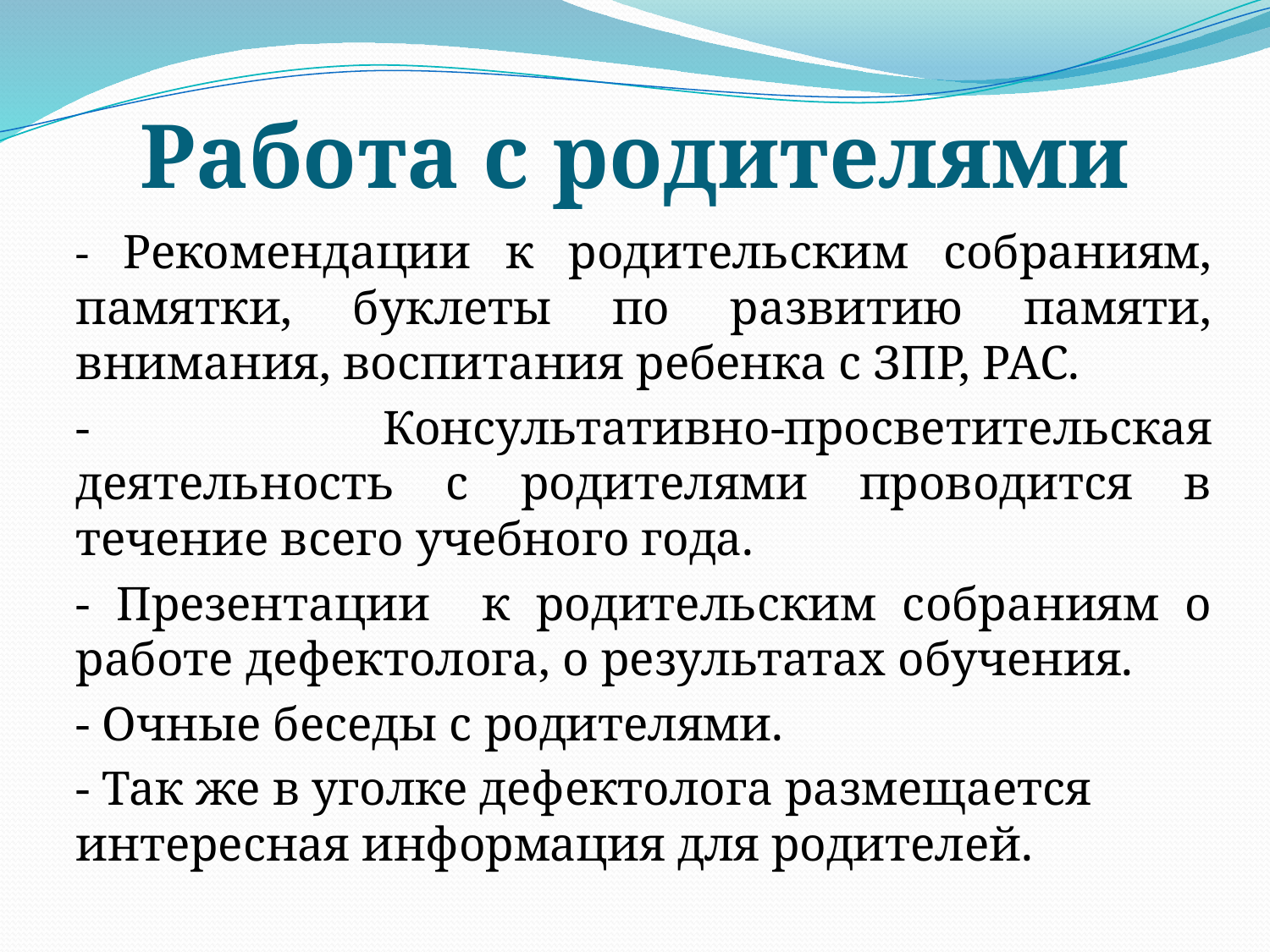

# Работа с родителями
- Рекомендации к родительским собраниям, памятки, буклеты по развитию памяти, внимания, воспитания ребенка с ЗПР, РАС.
-  Консультативно-просветительская деятельность с родителями проводится в течение всего учебного года.
- Презентации  к родительским собраниям о работе дефектолога, о результатах обучения.
- Очные беседы с родителями.
- Так же в уголке дефектолога размещается интересная информация для родителей.